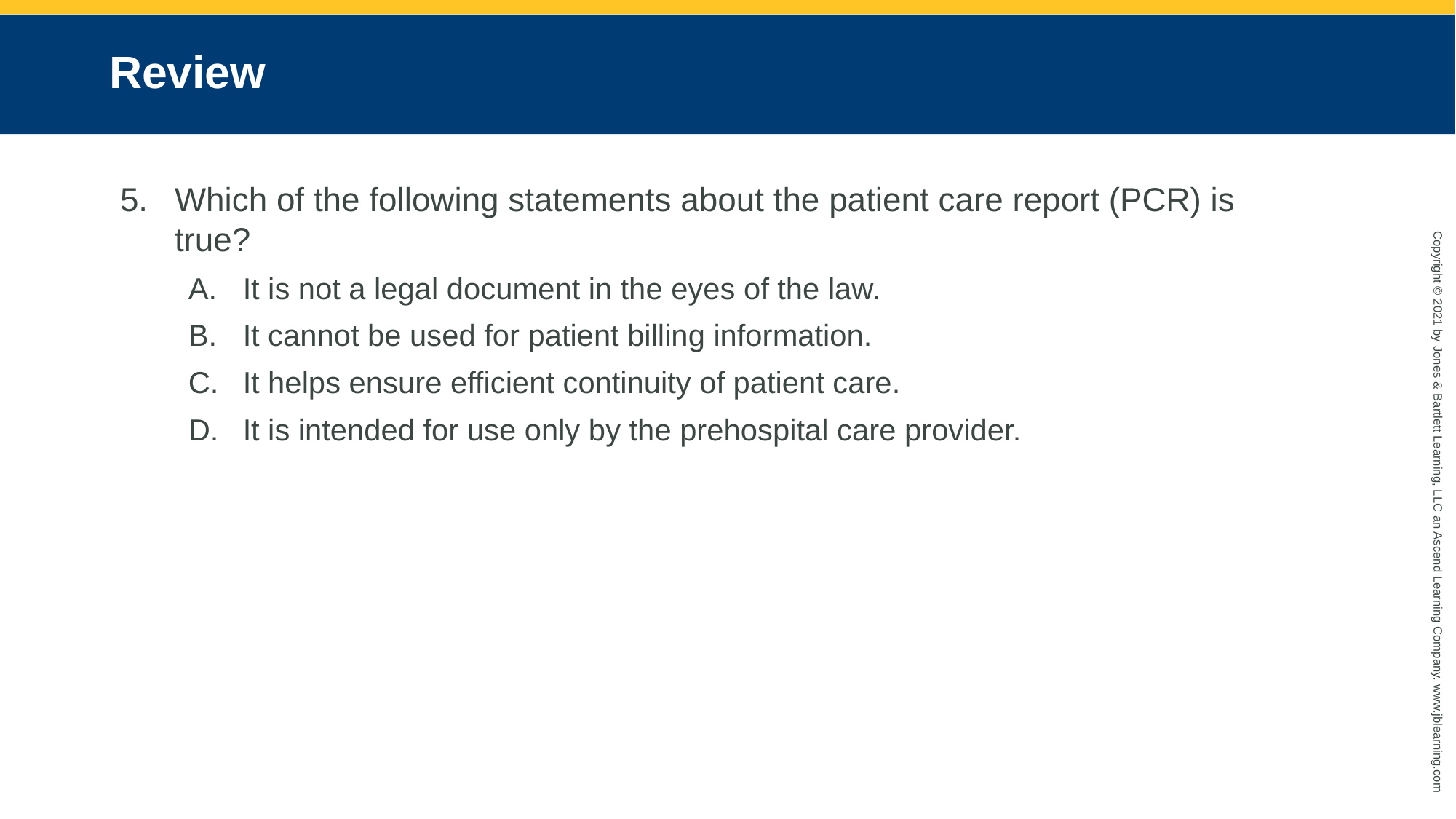

# Review
Which of the following statements about the patient care report (PCR) is true?
It is not a legal document in the eyes of the law.
It cannot be used for patient billing information.
It helps ensure efficient continuity of patient care.
It is intended for use only by the prehospital care provider.